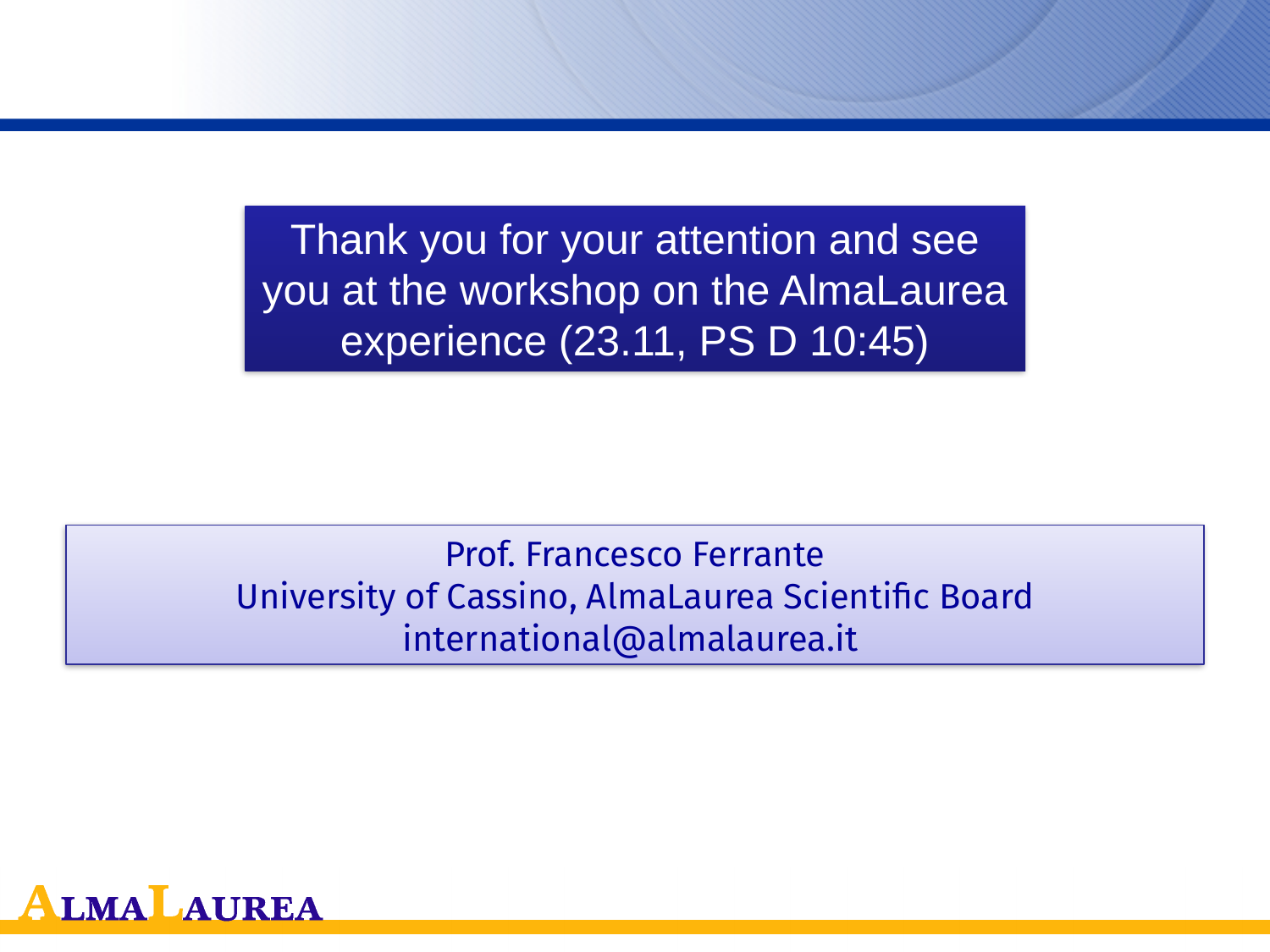

Thank you for your attention and see you at the workshop on the AlmaLaurea experience (23.11, PS D 10:45)
Prof. Francesco Ferrante
University of Cassino, AlmaLaurea Scientific Board
international@almalaurea.it